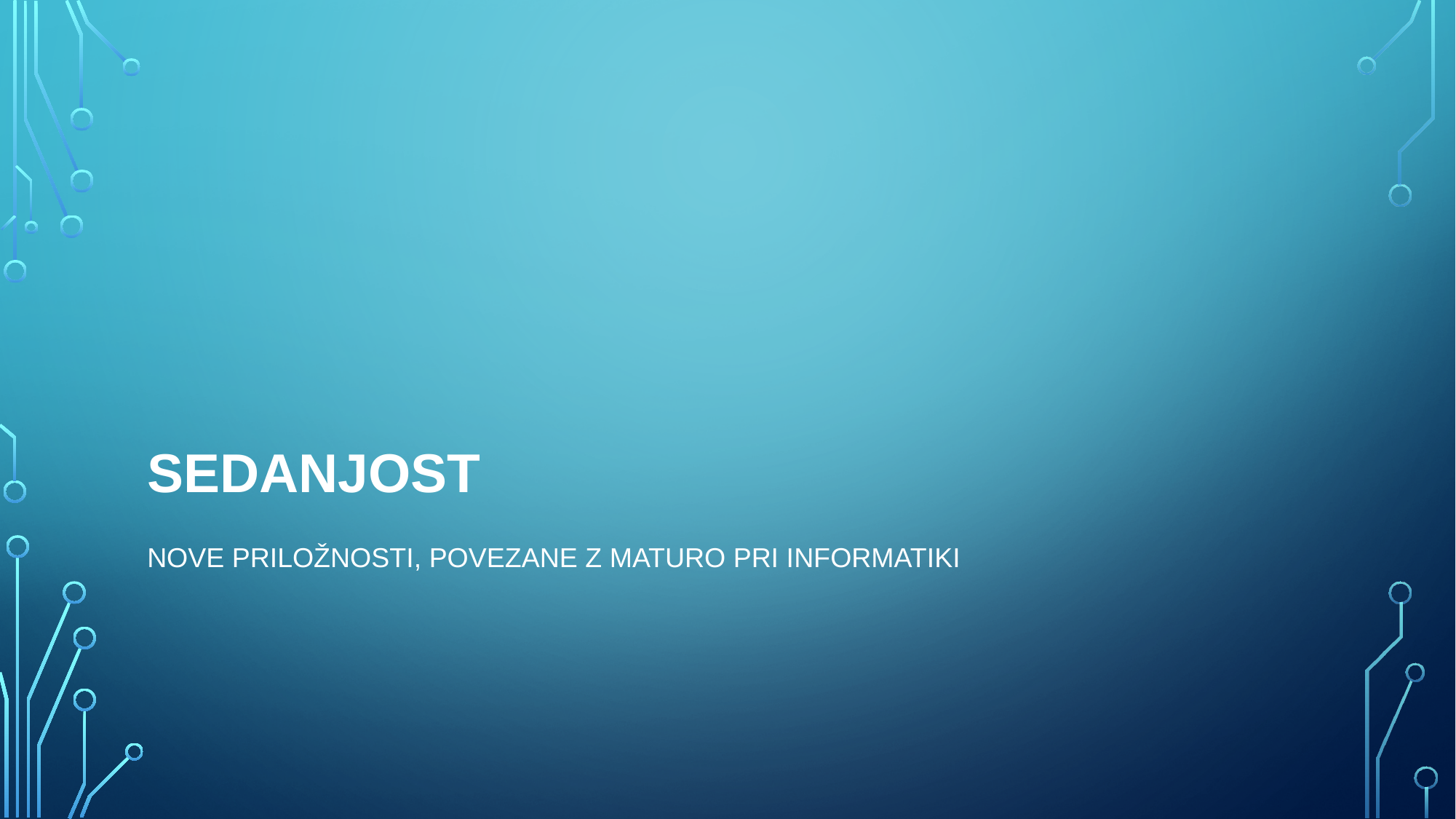

# sedanjost
Nove priložnosti, povezane z maturo pri informatiki